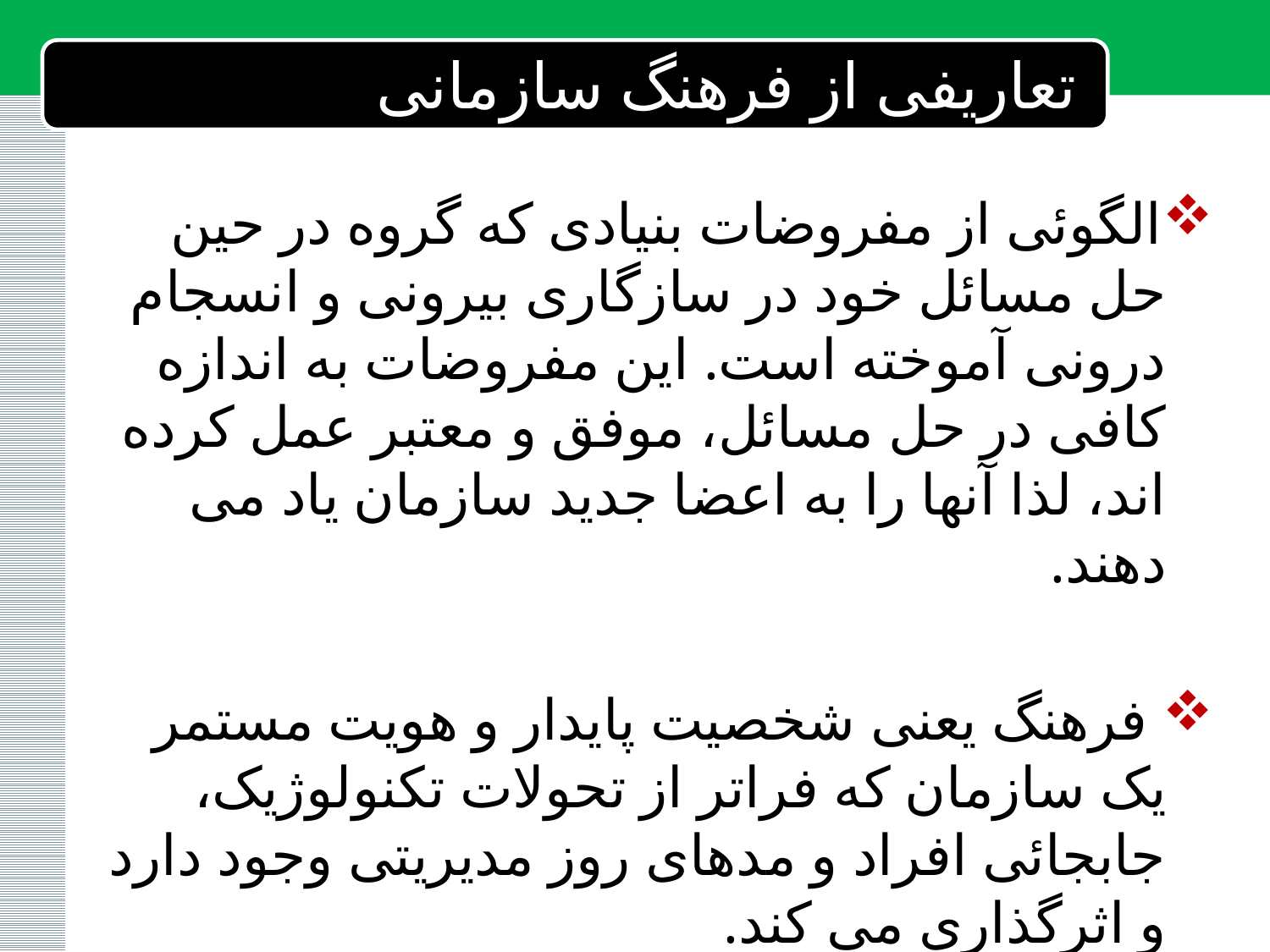

# تعاریفی از فرهنگ سازمانی
الگوئی از مفروضات بنیادی که گروه در حین حل مسائل خود در سازگاری بیرونی و انسجام درونی آموخته است. این مفروضات به اندازه کافی در حل مسائل، موفق و معتبر عمل کرده اند، لذا آنها را به اعضا جدید سازمان یاد می دهند.

 فرهنگ یعنی شخصیت پایدار و هویت مستمر یک سازمان که فراتر از تحولات تکنولوژیک، جابجائی افراد و مدهای روز مدیریتی وجود دارد و اثرگذاری می کند.